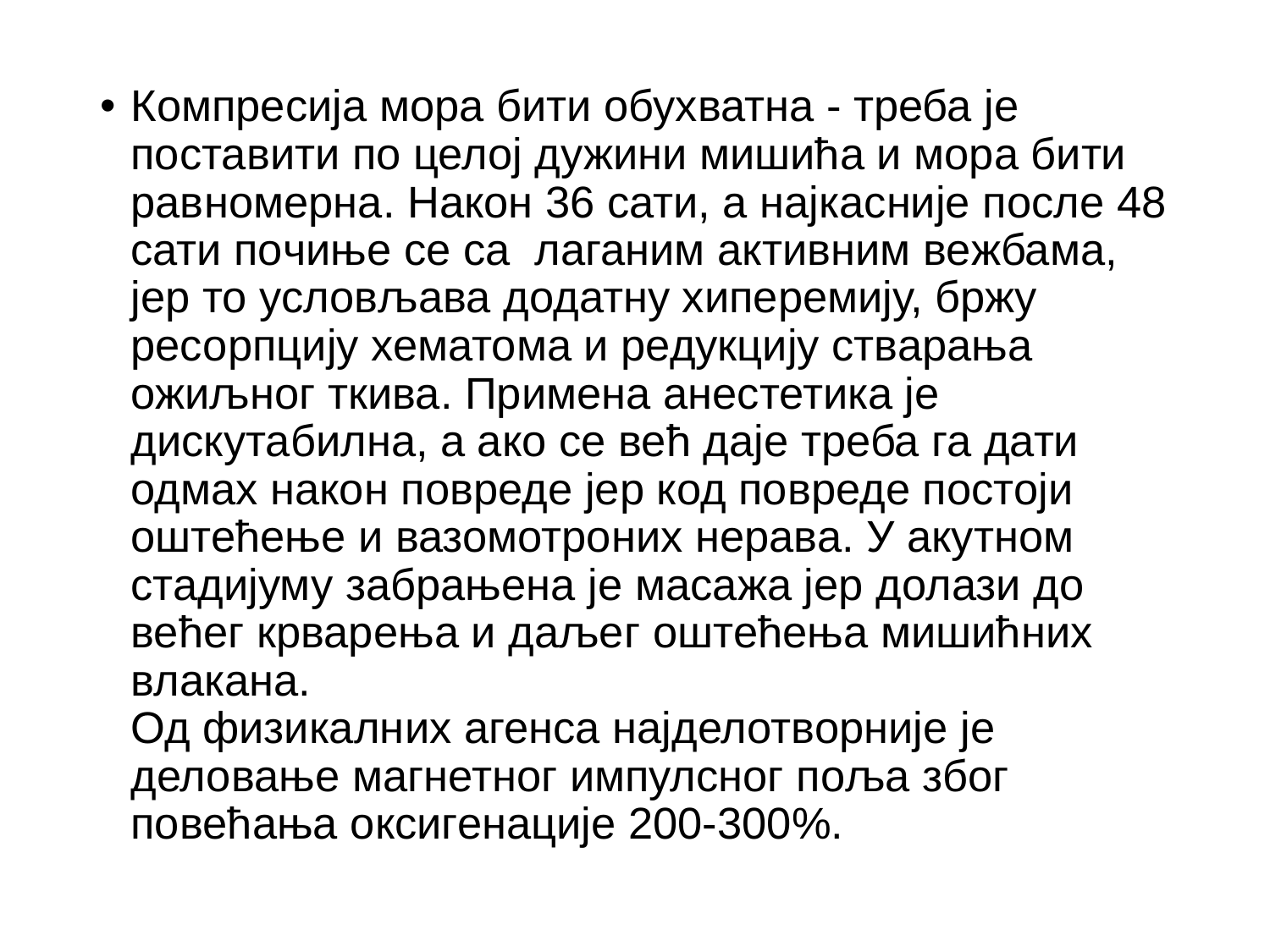

Компресија мора бити обухватна - треба је поставити по целој дужини мишића и мора бити равномерна. Након 36 сати, а најкасније после 48 сати почиње се са  лаганим активним вежбама, јер то условљава додатну хиперемију, бржу ресорпцију хематома и редукцију стварања ожиљног ткива. Примена анестетика је дискутабилна, а ако се већ даје треба га дати одмах након повреде јер код повреде постоји оштећење и вазомотроних нерава. У акутном стадијуму забрањена је масажа јер долази до већег крварења и даљег оштећења мишићних влакана.
Од физикалних агенса најделотворније је деловање магнетног импулсног поља због повећања оксигенације 200-300%.